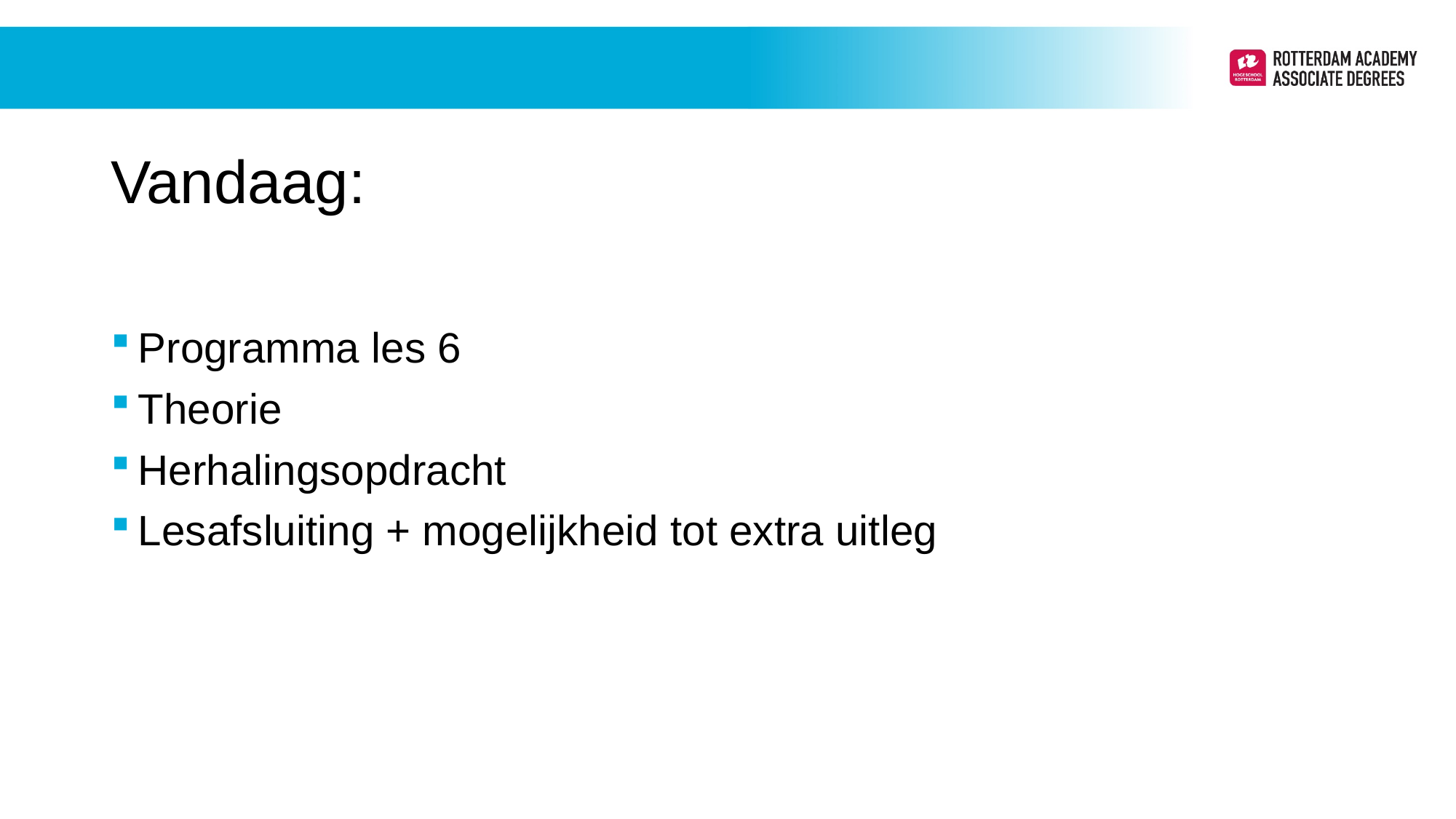

# Vandaag:
Programma les 6
Theorie
Herhalingsopdracht
Lesafsluiting + mogelijkheid tot extra uitleg